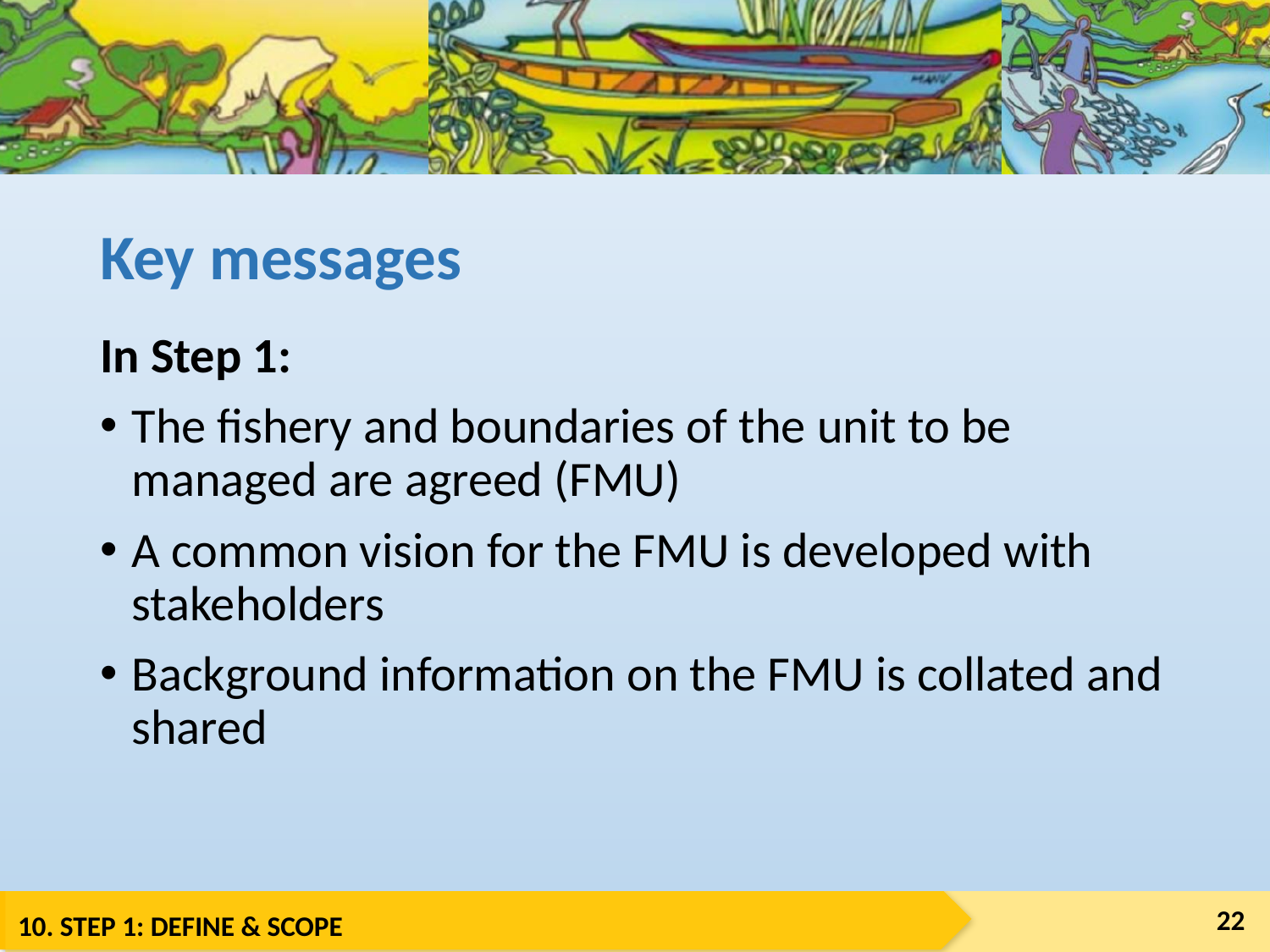

# Key messages
In Step 1:
The fishery and boundaries of the unit to be managed are agreed (FMU)
A common vision for the FMU is developed with stakeholders
Background information on the FMU is collated and shared

22